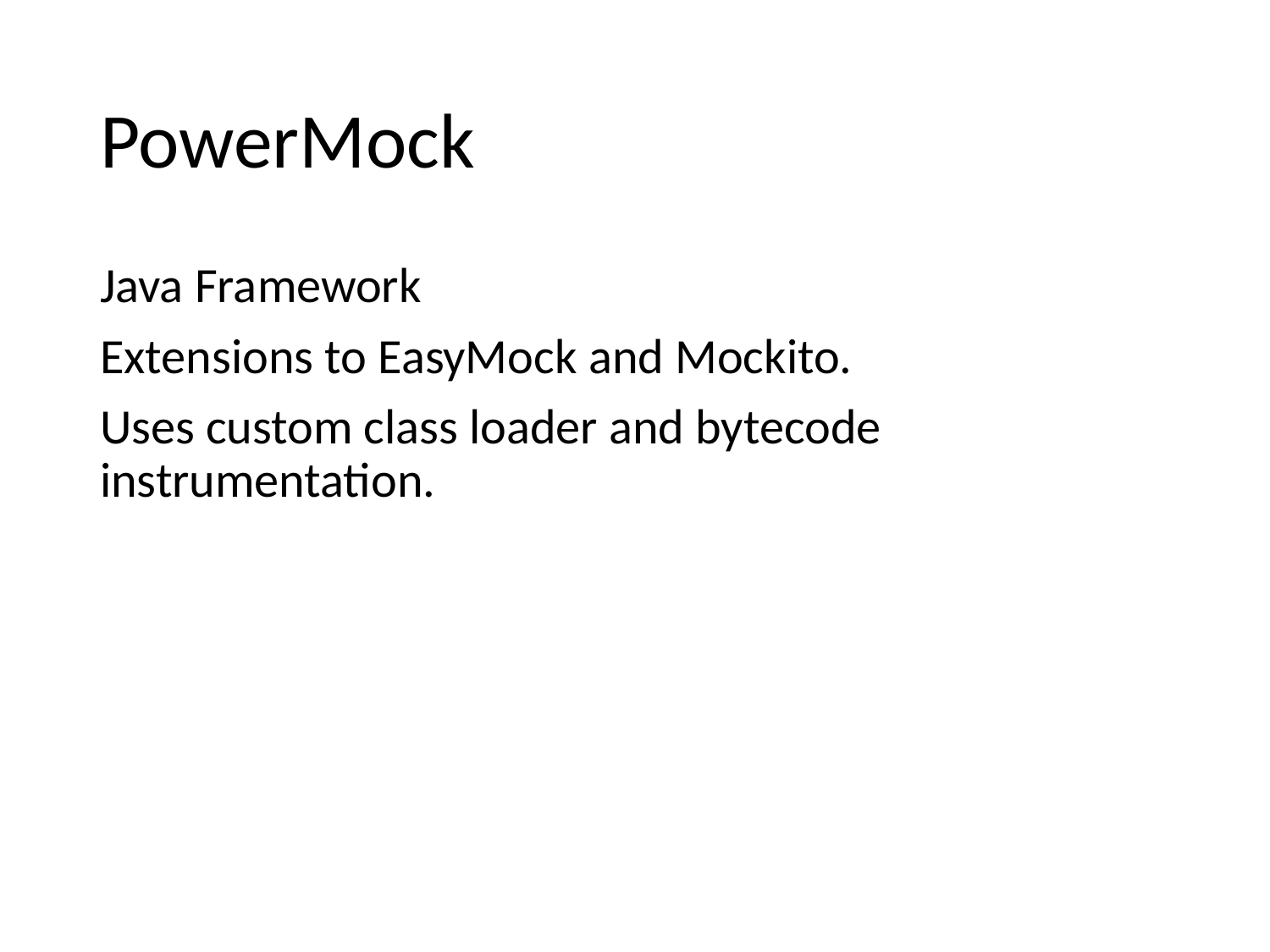

# PowerMock
Java Framework
Extensions to EasyMock and Mockito.
Uses custom class loader and bytecode instrumentation.